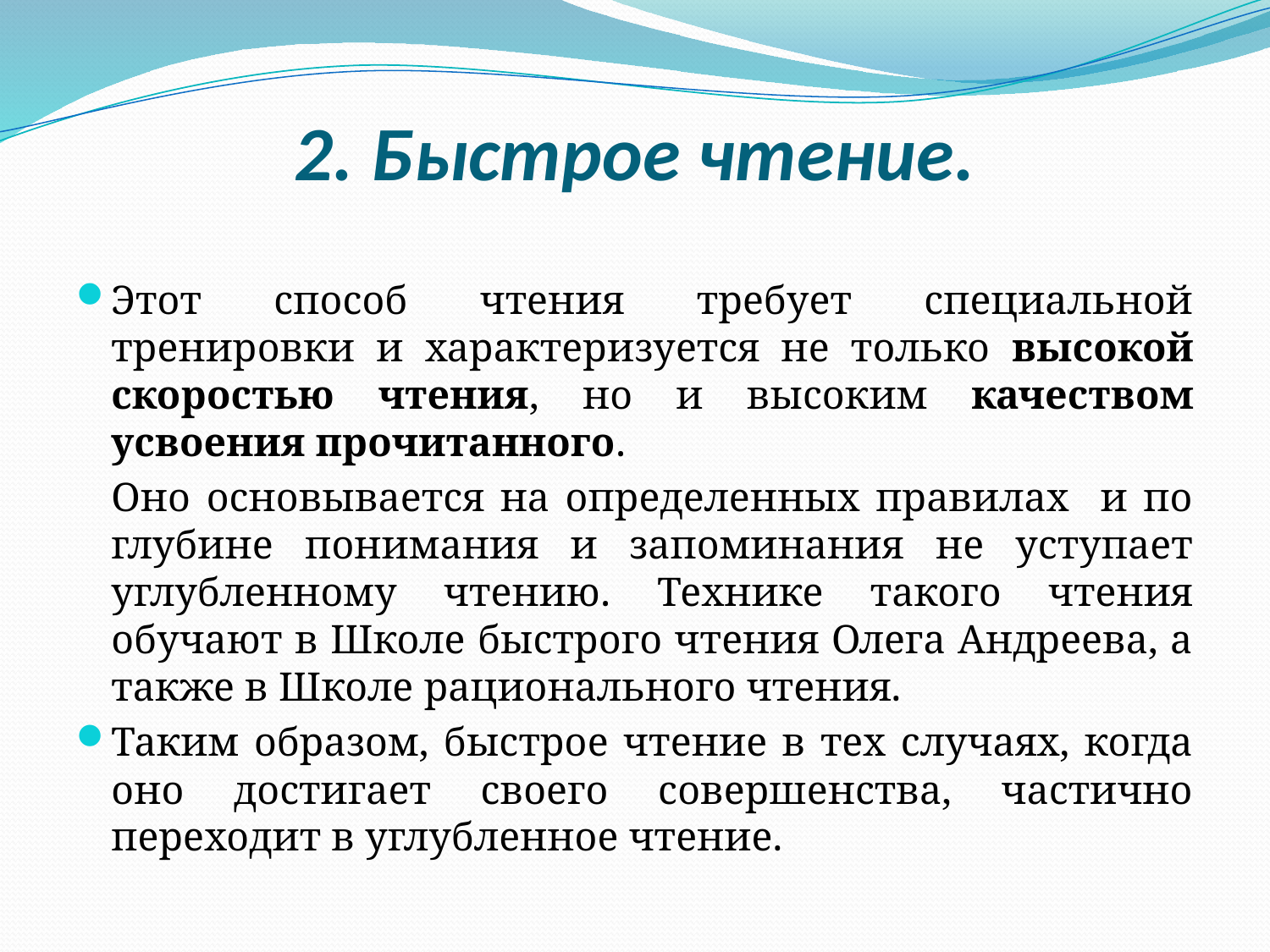

# 2. Быстрое чтение.
Этот способ чтения требует специальной тренировки и характеризуется не только высокой скоростью чтения, но и высоким качеством усвоения прочитанного.
		Оно основывается на определенных правилах  и по глубине понимания и запоминания не уступает углубленному чтению. Технике такого чтения обучают в Школе быстрого чтения Олега Андреева, а также в Школе рационального чтения.
Таким образом, быстрое чтение в тех случаях, когда оно достигает своего совершенства, частично переходит в углубленное чтение.